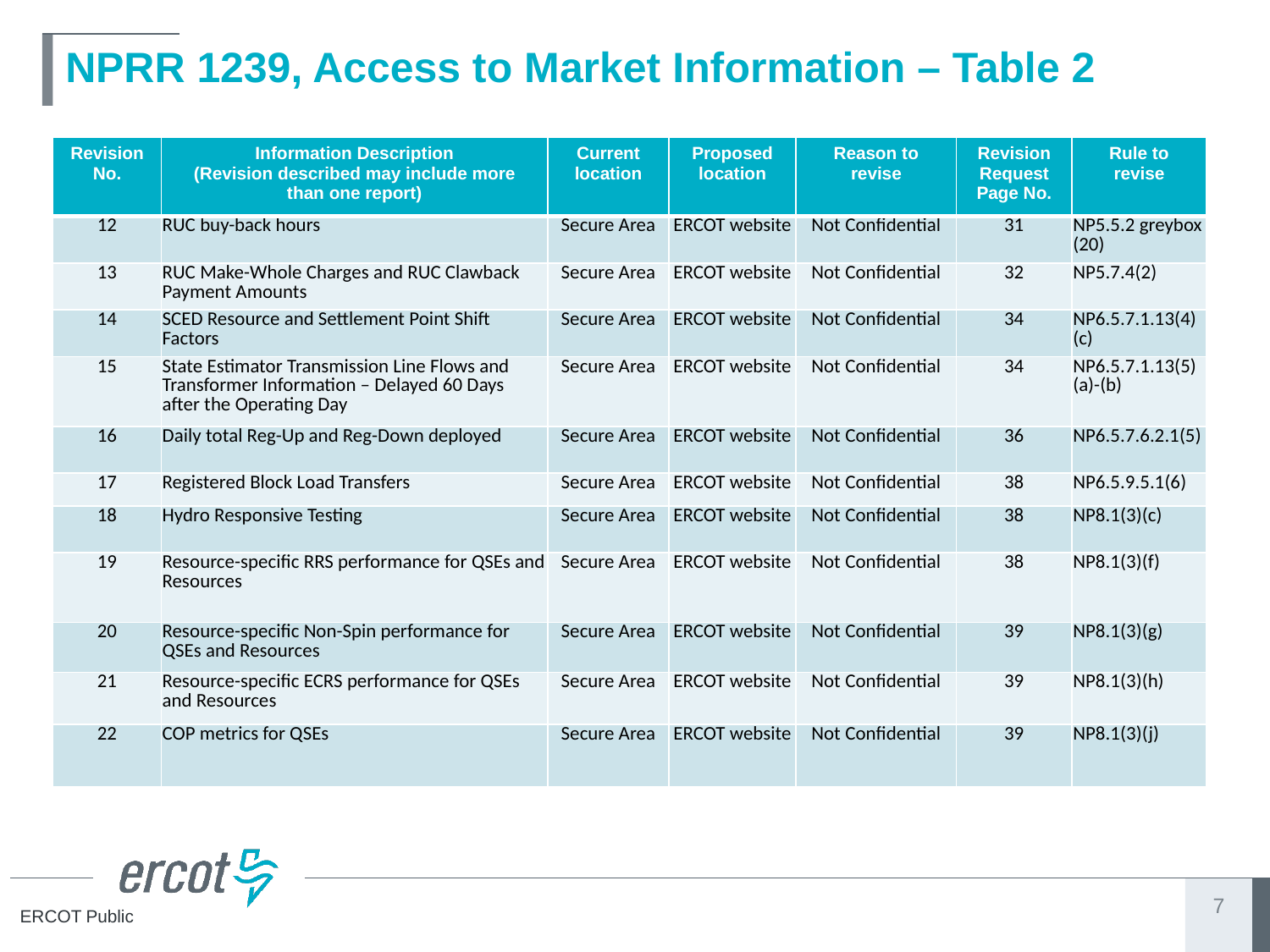

# NPRR 1239, Access to Market Information – Table 2
| Revision No. | Information Description (Revision described may include more than one report) | Current location | Proposed location | Reason to revise | Revision Request Page No. | Rule to revise |
| --- | --- | --- | --- | --- | --- | --- |
| 12 | RUC buy-back hours | Secure Area | ERCOT website | Not Confidential | 31 | NP5.5.2 greybox (20) |
| 13 | RUC Make-Whole Charges and RUC Clawback Payment Amounts | Secure Area | ERCOT website | Not Confidential | 32 | NP5.7.4(2) |
| 14 | SCED Resource and Settlement Point Shift Factors | Secure Area | ERCOT website | Not Confidential | 34 | NP6.5.7.1.13(4) (c) |
| 15 | State Estimator Transmission Line Flows and Transformer Information – Delayed 60 Days after the Operating Day | Secure Area | ERCOT website | Not Confidential | 34 | NP6.5.7.1.13(5) (a)-(b) |
| 16 | Daily total Reg-Up and Reg-Down deployed | Secure Area | ERCOT website | Not Confidential | 36 | NP6.5.7.6.2.1(5) |
| 17 | Registered Block Load Transfers | Secure Area | ERCOT website | Not Confidential | 38 | NP6.5.9.5.1(6) |
| 18 | Hydro Responsive Testing | Secure Area | ERCOT website | Not Confidential | 38 | NP8.1(3)(c) |
| 19 | Resource-specific RRS performance for QSEs and Resources | Secure Area | ERCOT website | Not Confidential | 38 | NP8.1(3)(f) |
| 20 | Resource-specific Non-Spin performance for QSEs and Resources | Secure Area | ERCOT website | Not Confidential | 39 | NP8.1(3)(g) |
| 21 | Resource-specific ECRS performance for QSEs and Resources | Secure Area | ERCOT website | Not Confidential | 39 | NP8.1(3)(h) |
| 22 | COP metrics for QSEs | Secure Area | ERCOT website | Not Confidential | 39 | NP8.1(3)(j) |
7